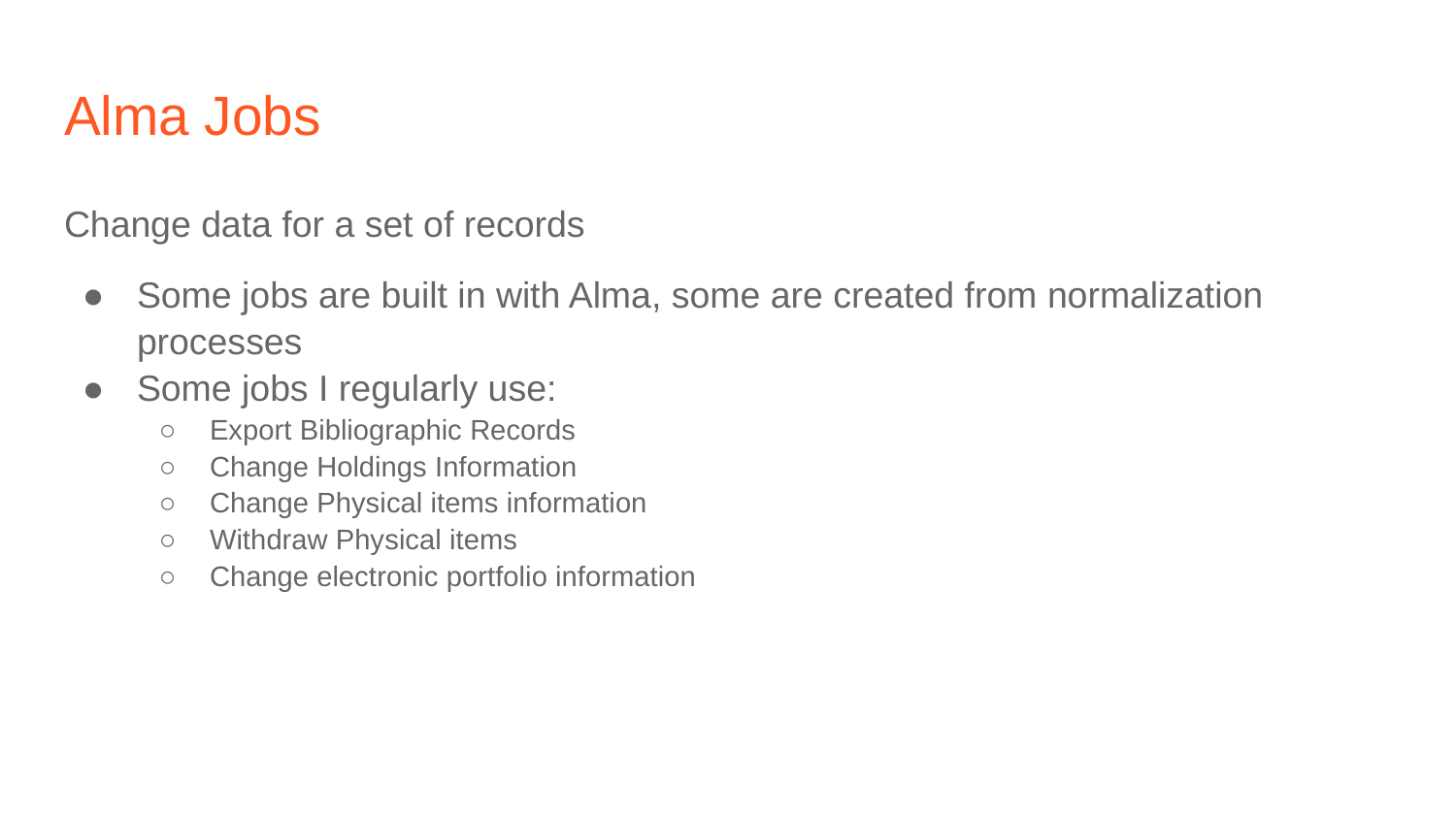

# Alma Jobs
Change data for a set of records
Some jobs are built in with Alma, some are created from normalization processes
Some jobs I regularly use:
Export Bibliographic Records
Change Holdings Information
Change Physical items information
Withdraw Physical items
Change electronic portfolio information